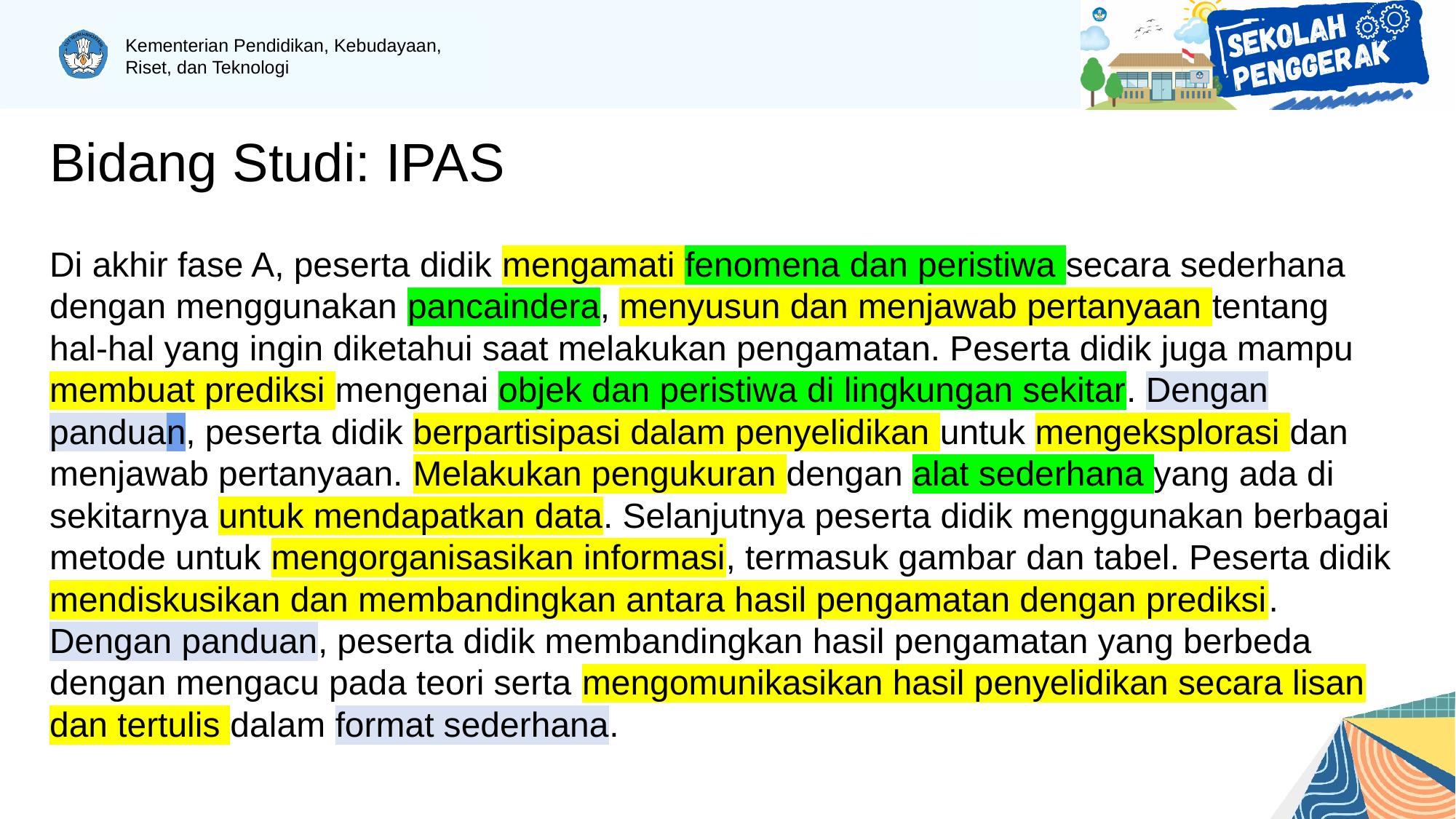

# Bidang Studi: IPAS
Di akhir fase A, peserta didik mengamati fenomena dan peristiwa secara sederhana dengan menggunakan pancaindera, menyusun dan menjawab pertanyaan tentang hal-hal yang ingin diketahui saat melakukan pengamatan. Peserta didik juga mampu membuat prediksi mengenai objek dan peristiwa di lingkungan sekitar. Dengan panduan, peserta didik berpartisipasi dalam penyelidikan untuk mengeksplorasi dan menjawab pertanyaan. Melakukan pengukuran dengan alat sederhana yang ada di sekitarnya untuk mendapatkan data. Selanjutnya peserta didik menggunakan berbagai metode untuk mengorganisasikan informasi, termasuk gambar dan tabel. Peserta didik mendiskusikan dan membandingkan antara hasil pengamatan dengan prediksi. Dengan panduan, peserta didik membandingkan hasil pengamatan yang berbeda dengan mengacu pada teori serta mengomunikasikan hasil penyelidikan secara lisan dan tertulis dalam format sederhana.